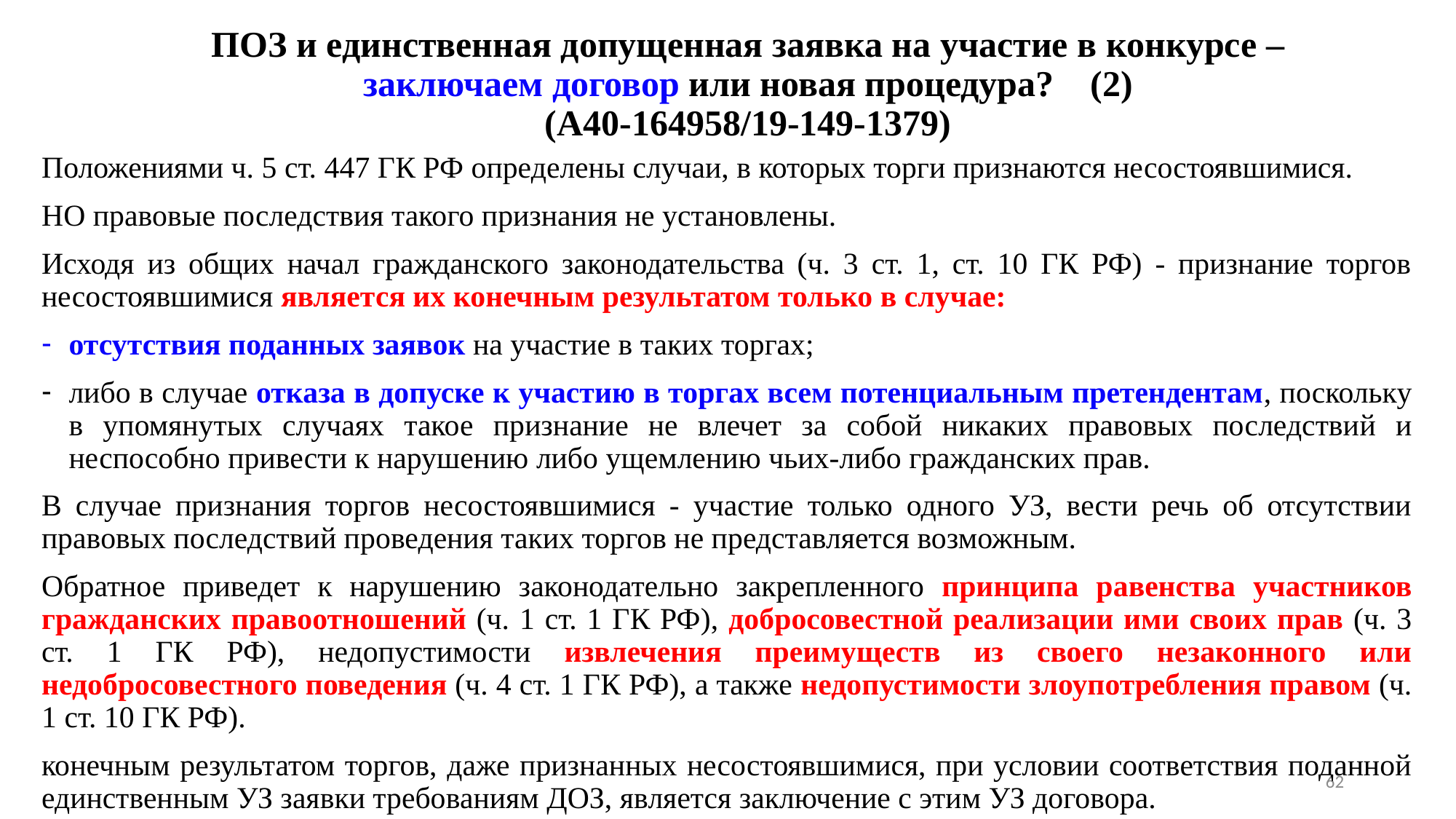

# ПОЗ и единственная допущенная заявка на участие в конкурсе – заключаем договор или новая процедура?    (2) (А40-164958/19-149-1379)
Положениями ч. 5 ст. 447 ГК РФ определены случаи, в которых торги признаются несостоявшимися.
НО правовые последствия такого признания не установлены.
Исходя из общих начал гражданского законодательства (ч. 3 ст. 1, ст. 10 ГК РФ) - признание торгов несостоявшимися является их конечным результатом только в случае:
отсутствия поданных заявок на участие в таких торгах;
либо в случае отказа в допуске к участию в торгах всем потенциальным претендентам, поскольку в упомянутых случаях такое признание не влечет за собой никаких правовых последствий и неспособно привести к нарушению либо ущемлению чьих-либо гражданских прав.
В случае признания торгов несостоявшимися - участие только одного УЗ, вести речь об отсутствии правовых последствий проведения таких торгов не представляется возможным.
Обратное приведет к нарушению законодательно закрепленного принципа равенства участников гражданских правоотношений (ч. 1 ст. 1 ГК РФ), добросовестной реализации ими своих прав (ч. 3 ст. 1 ГК РФ), недопустимости извлечения преимуществ из своего незаконного или недобросовестного поведения (ч. 4 ст. 1 ГК РФ), а также недопустимости злоупотребления правом (ч. 1 ст. 10 ГК РФ).
конечным результатом торгов, даже признанных несостоявшимися, при условии соответствия поданной единственным УЗ заявки требованиям ДОЗ, является заключение с этим УЗ договора.
62